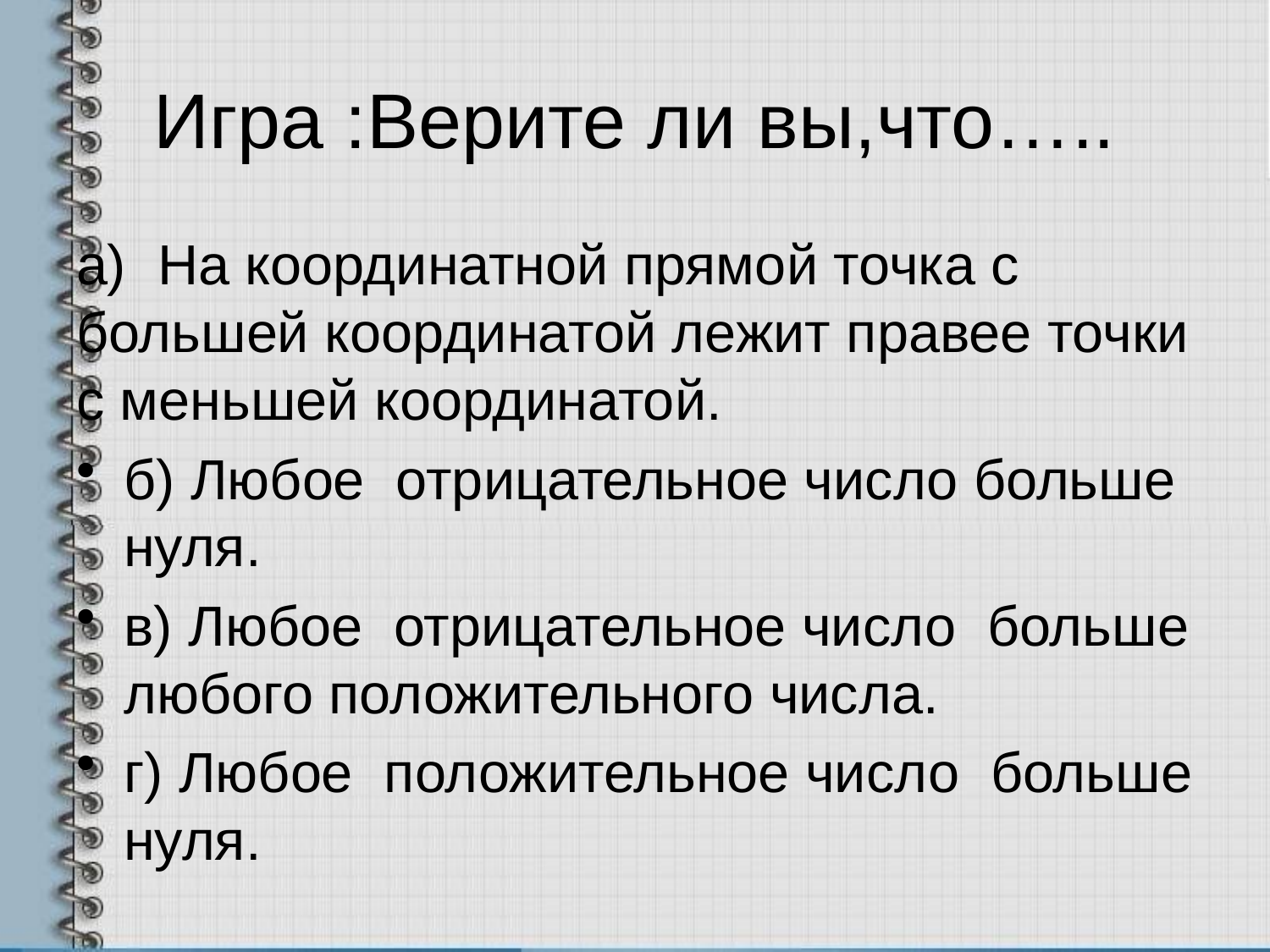

# Игра :Верите ли вы,что…..
а)  На координатной прямой точка с большей координатой лежит правее точки с меньшей координатой.
б) Любое  отрицательное число больше нуля.
в) Любое  отрицательное число  больше любого положительного числа.
г) Любое  положительное число  больше нуля.